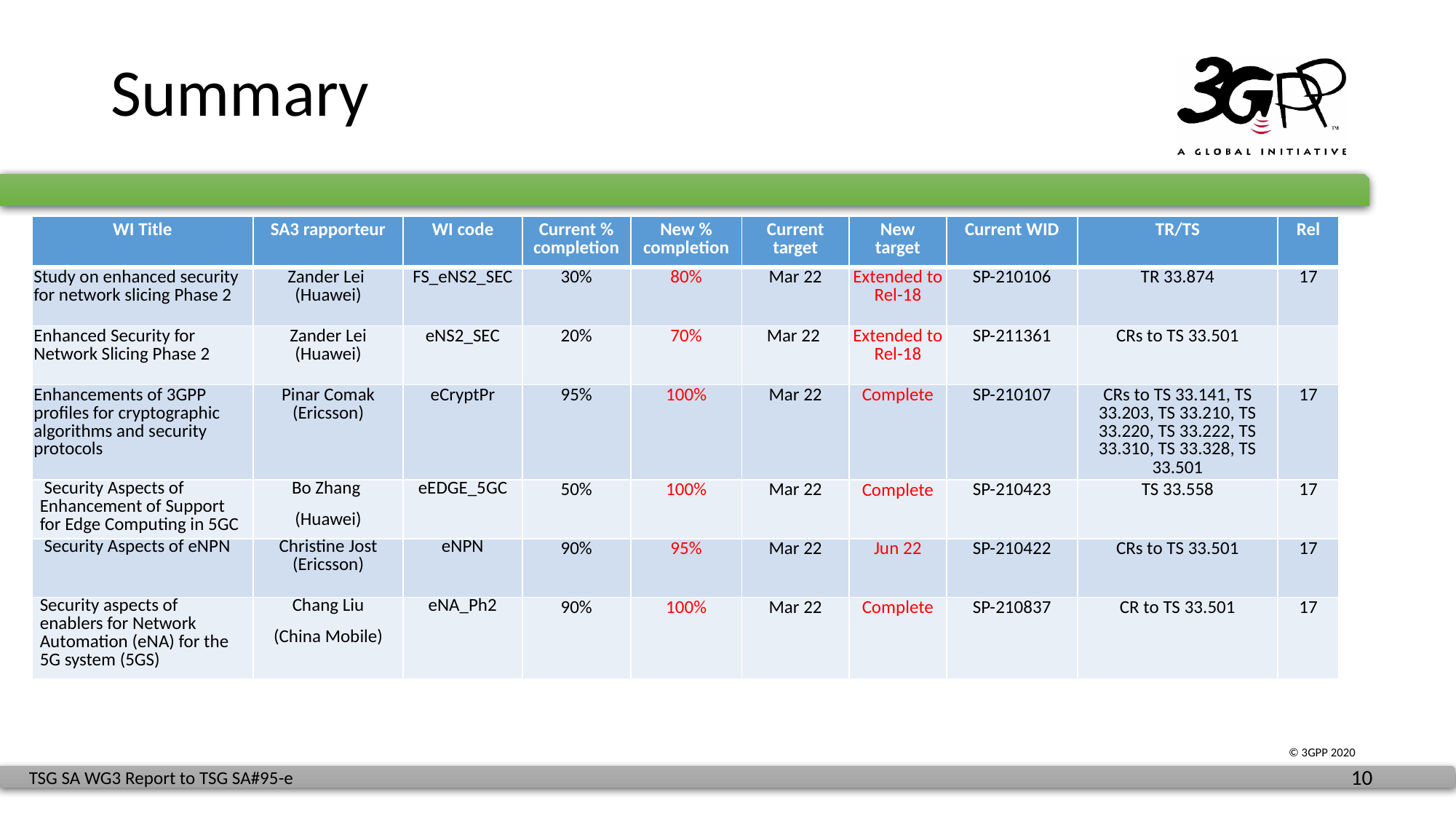

# Summary
| WI Title | SA3 rapporteur | WI code | Current % completion | New % completion | Current target | New target | Current WID | TR/TS | Rel |
| --- | --- | --- | --- | --- | --- | --- | --- | --- | --- |
| Study on enhanced security for network slicing Phase 2 | Zander Lei (Huawei) | FS\_eNS2\_SEC | 30% | 80% | Mar 22 | Extended to Rel-18 | SP-210106 | TR 33.874 | 17 |
| Enhanced Security for Network Slicing Phase 2 | Zander Lei (Huawei) | eNS2\_SEC | 20% | 70% | Mar 22 | Extended to Rel-18 | SP-211361 | CRs to TS 33.501 |  |
| Enhancements of 3GPP profiles for cryptographic algorithms and security protocols | Pinar Comak (Ericsson) | eCryptPr | 95% | 100% | Mar 22 | Complete | SP-210107 | CRs to TS 33.141, TS 33.203, TS 33.210, TS 33.220, TS 33.222, TS 33.310, TS 33.328, TS 33.501 | 17 |
| Security Aspects of Enhancement of Support for Edge Computing in 5GC | Bo Zhang (Huawei) | eEDGE\_5GC | 50% | 100% | Mar 22 | Complete | SP-210423 | TS 33.558 | 17 |
| Security Aspects of eNPN | Christine Jost (Ericsson) | eNPN | 90% | 95% | Mar 22 | Jun 22 | SP-210422 | CRs to TS 33.501 | 17 |
| Security aspects of enablers for Network Automation (eNA) for the 5G system (5GS) | Chang Liu (China Mobile) | eNA\_Ph2 | 90% | 100% | Mar 22 | Complete | SP-210837 | CR to TS 33.501 | 17 |